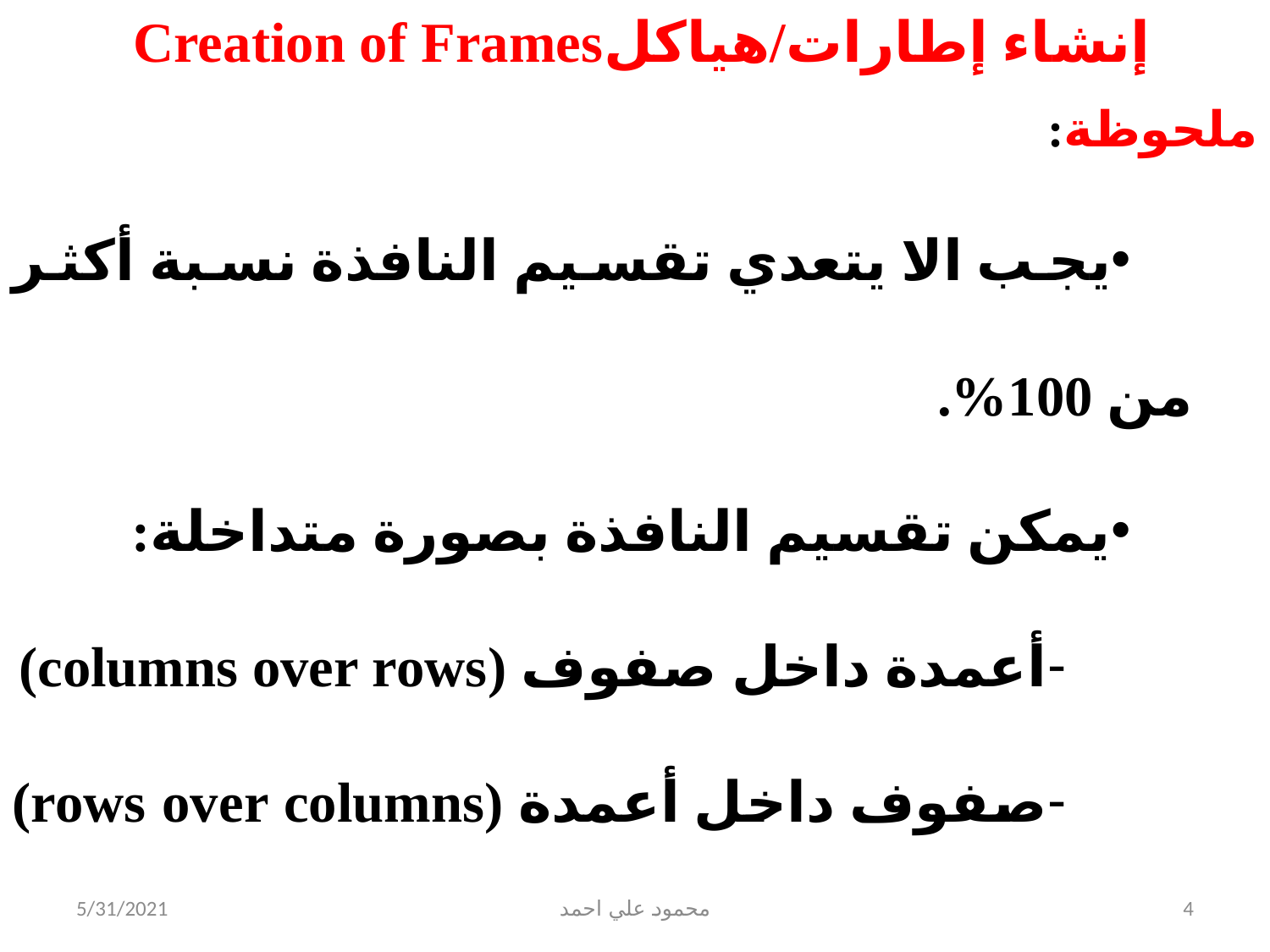

إنشاء إطارات/هياكلCreation of Frames
ملحوظة:
يجب الا يتعدي تقسيم النافذة نسبة أكثر من 100%.
يمكن تقسيم النافذة بصورة متداخلة:
أعمدة داخل صفوف (columns over rows)
صفوف داخل أعمدة (rows over columns)
5/31/2021
محمود علي احمد
4